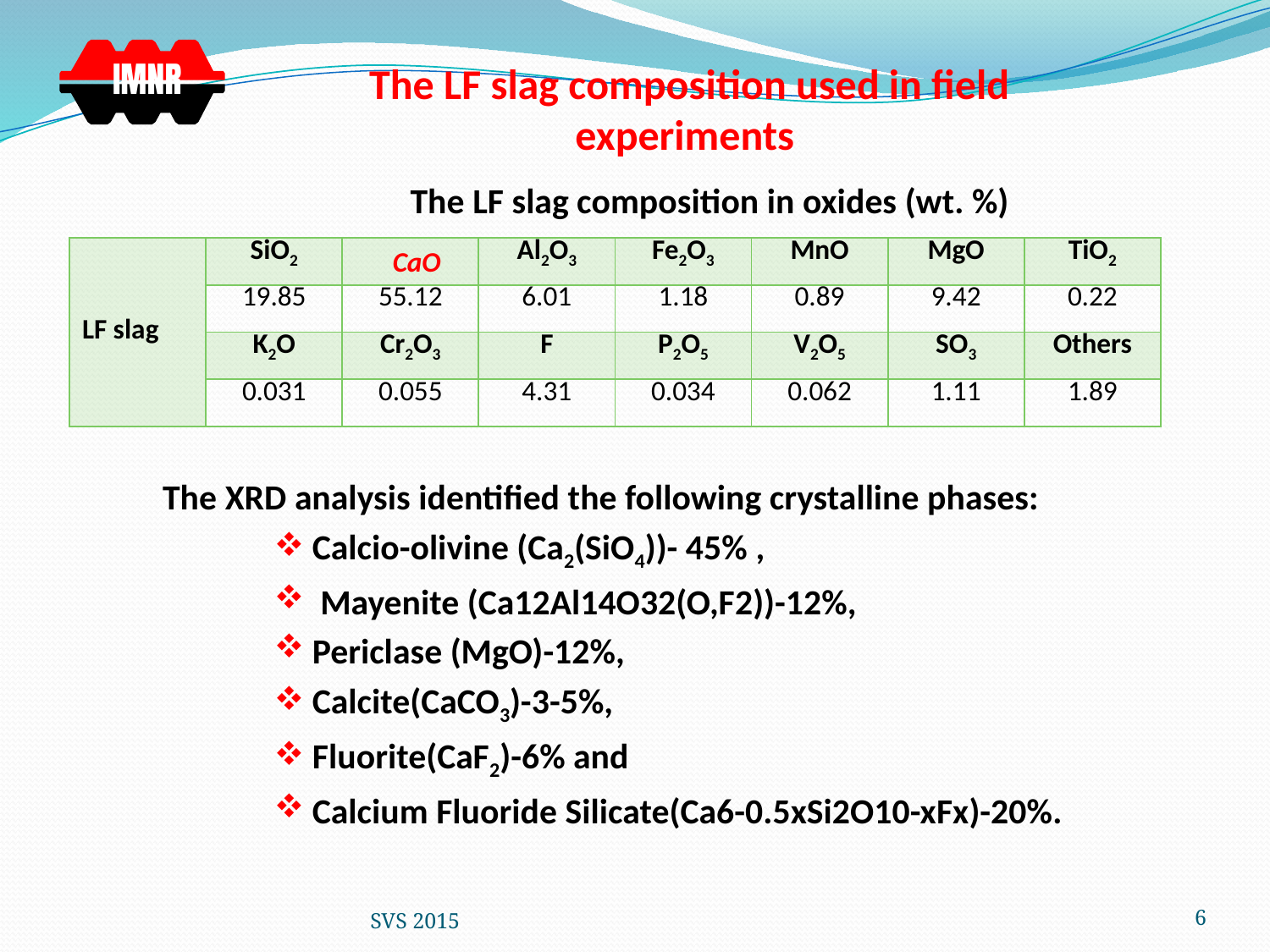

IMNR
The LF slag composition used in field experiments

The LF slag composition in oxides (wt. %)

The XRD analysis identified the following crystalline phases:
Calcio-olivine (Ca2(SiO4))- 45% ,
 Mayenite (Ca12Al14O32(O,F2))-12%,
Periclase (MgO)-12%,
Calcite(CaCO3)-3-5%,
Fluorite(CaF2)-6% and
Calcium Fluoride Silicate(Ca6-0.5xSi2O10-xFx)-20%.

| LF slag | SiO2 |  | Al2O3 | Fe2O3 | MnO | MgO | TiO2 |
| --- | --- | --- | --- | --- | --- | --- | --- |
|  | 19.85 | 55.12 | 6.01 | 1.18 | 0.89 | 9.42 | 0.22 |
|  | K2O | Cr2O3 | F | P2O5 | V2O5 | SO3 | Others |
|  | 0.031 | 0.055 | 4.31 | 0.034 | 0.062 | 1.11 | 1.89 |
CaO
SVS 2015
6